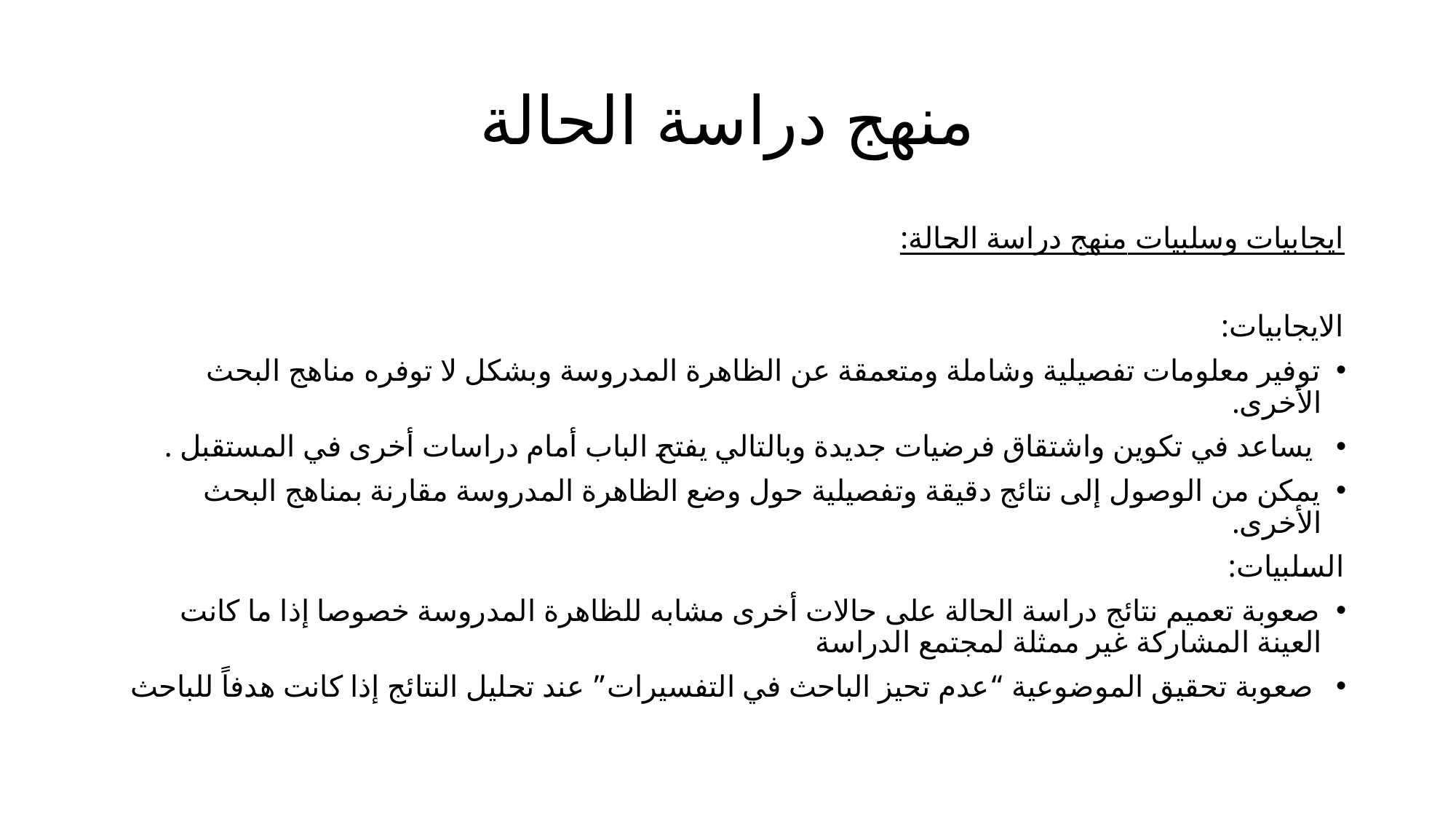

# منهج دراسة الحالة
ايجابيات وسلبيات منهج دراسة الحالة:

الايجابيات:
توفير معلومات تفصيلية وشاملة ومتعمقة عن الظاهرة المدروسة وبشكل لا توفره مناهج البحث الأخرى.
 يساعد في تكوين واشتقاق فرضيات جديدة وبالتالي يفتح الباب أمام دراسات أخرى في المستقبل .
يمكن من الوصول إلى نتائج دقيقة وتفصيلية حول وضع الظاهرة المدروسة مقارنة بمناهج البحث الأخرى.
السلبيات:
صعوبة تعميم نتائج دراسة الحالة على حالات أخرى مشابه للظاهرة المدروسة خصوصا إذا ما كانت العينة المشاركة غير ممثلة لمجتمع الدراسة
 صعوبة تحقيق الموضوعية “عدم تحيز الباحث في التفسيرات” عند تحليل النتائج إذا كانت هدفاً للباحث